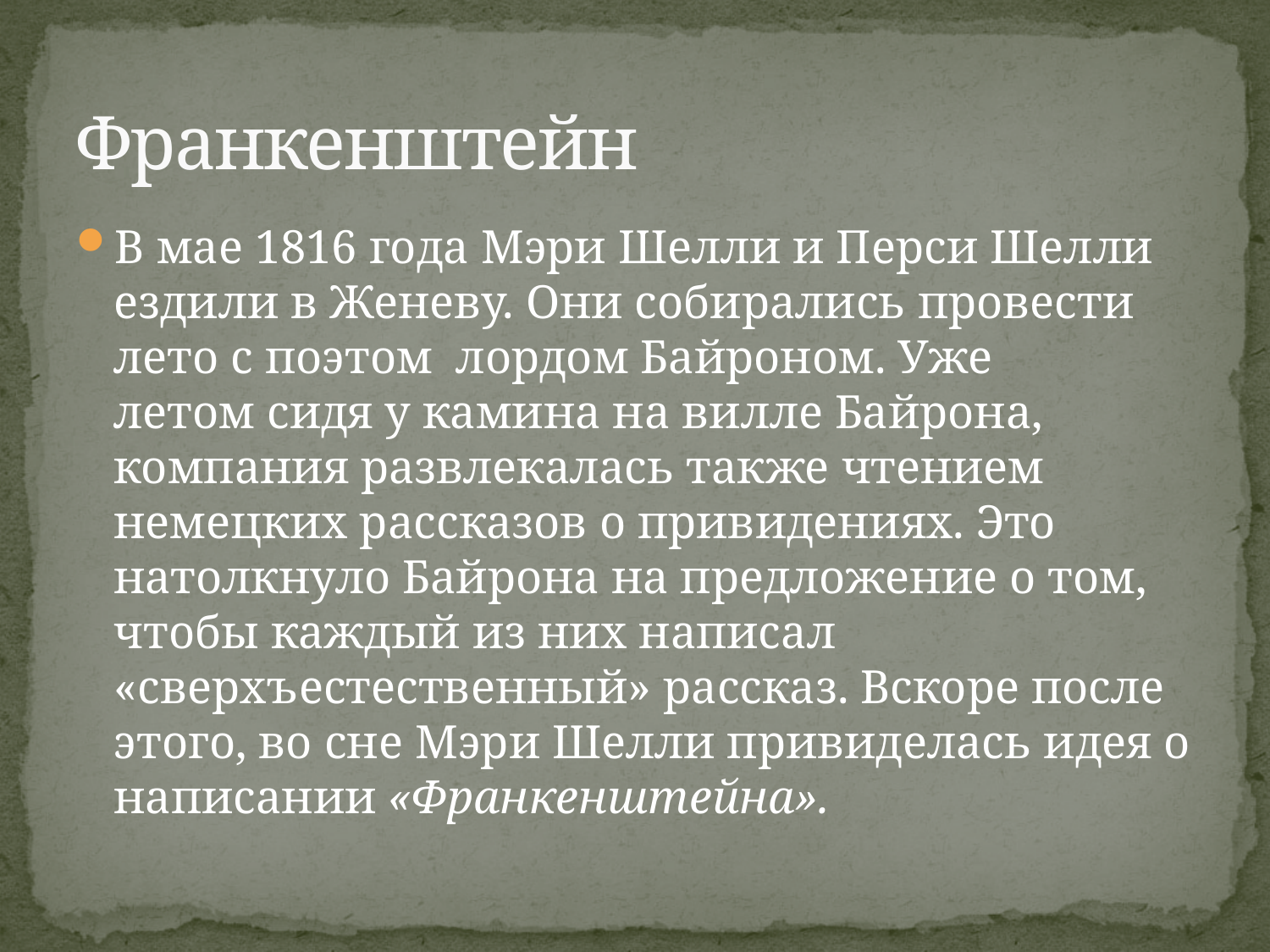

# Франкенштейн
В мае 1816 года Мэри Шелли и Перси Шелли ездили в Женеву. Они собирались провести лето с поэтом  лордом Байроном. Уже летом сидя у камина на вилле Байрона, компания развлекалась также чтением немецких рассказов о привидениях. Это натолкнуло Байрона на предложение о том, чтобы каждый из них написал «сверхъестественный» рассказ. Вскоре после этого, во сне Мэри Шелли привиделась идея о написании «Франкенштейна».